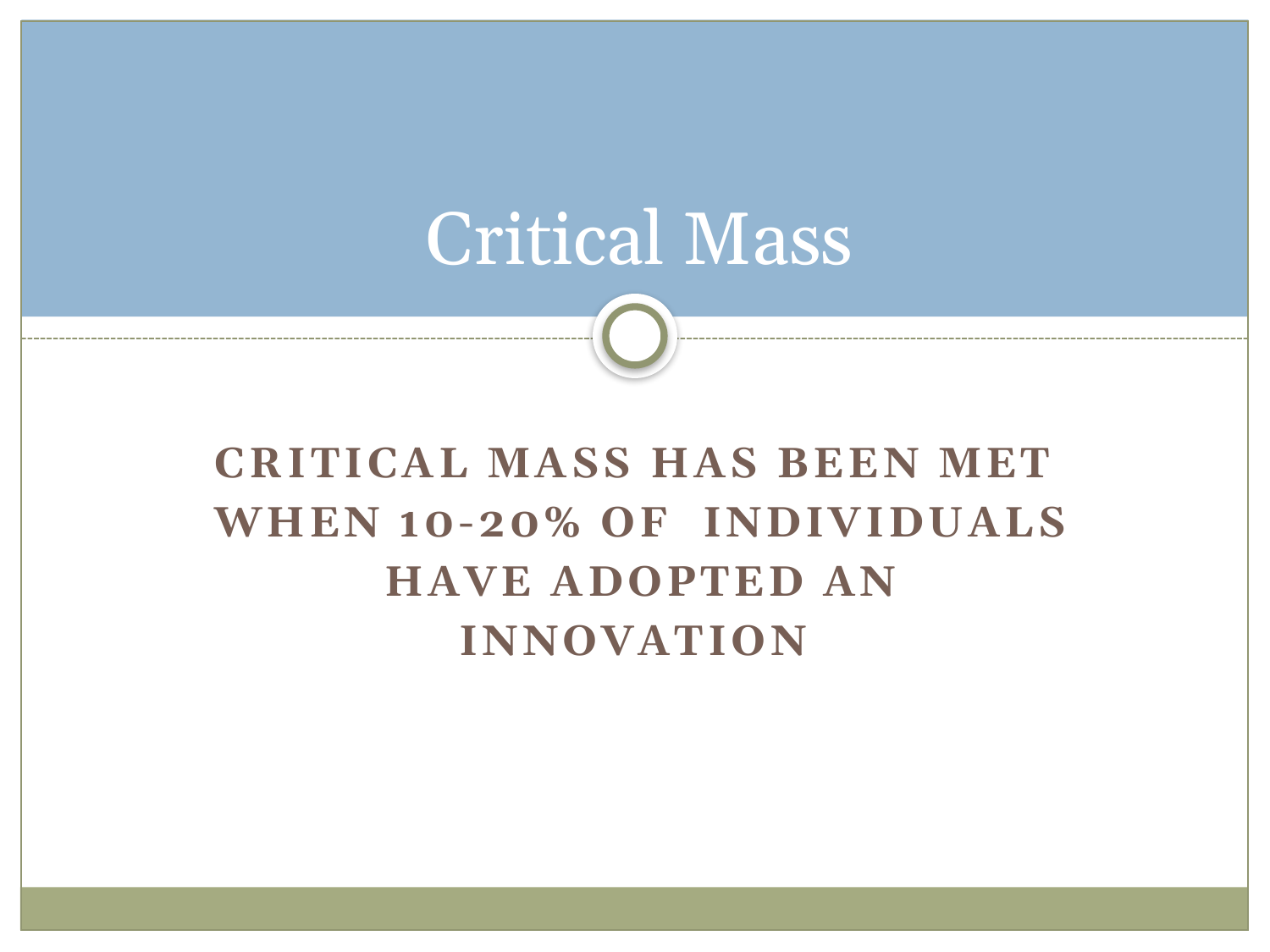

# Critical Mass

Critical mass has been met
when 10-20% of  individuals
 have adopted an
innovation